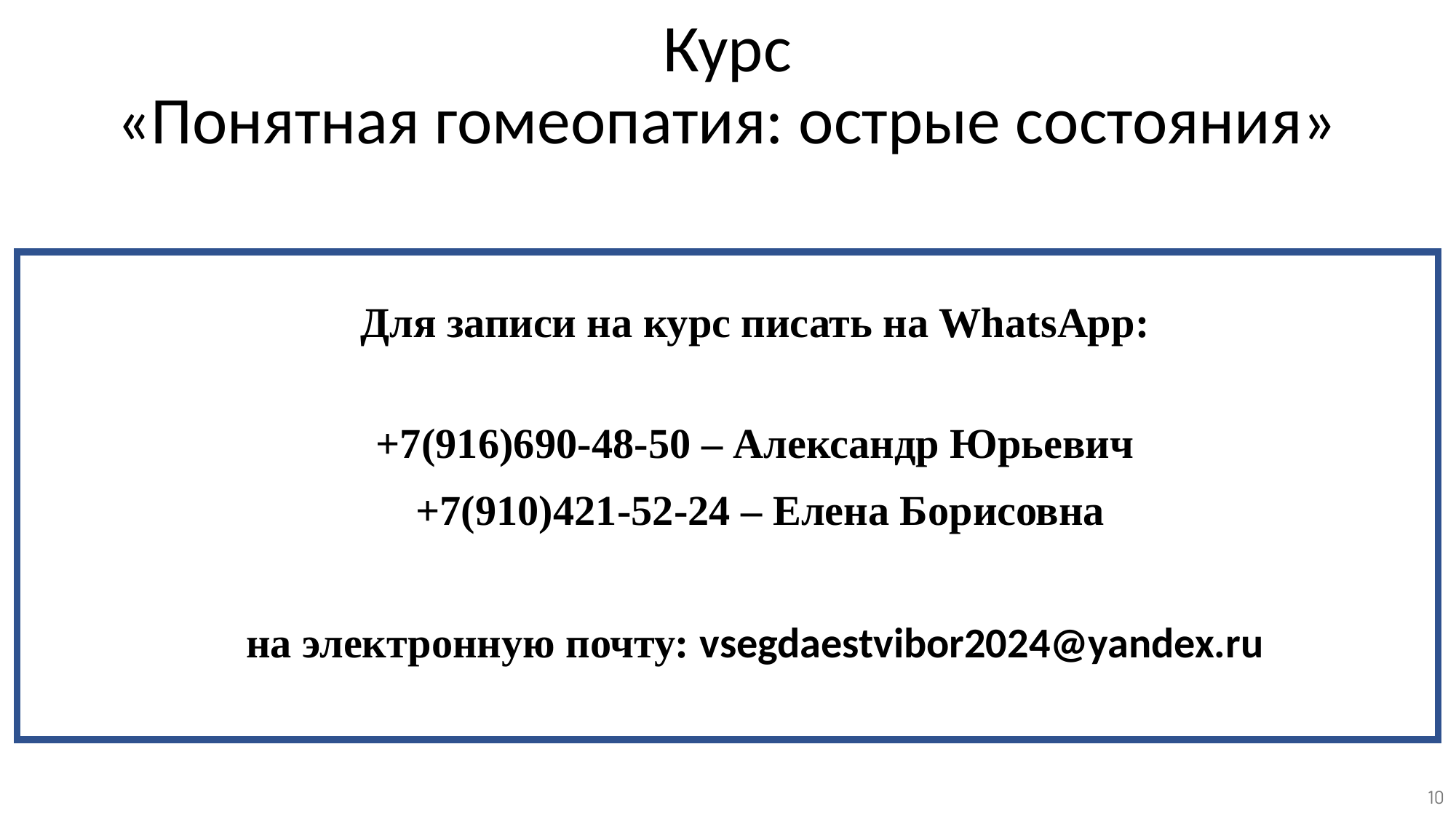

# Курс «Понятная гомеопатия: острые состояния»

Для записи на курс писать на WhatsApp:
+7(916)690-48-50 – Александр Юрьевич
 +7(910)421-52-24 – Елена Борисовна

на электронную почту: vsegdaestvibor2024@yandex.ru

10